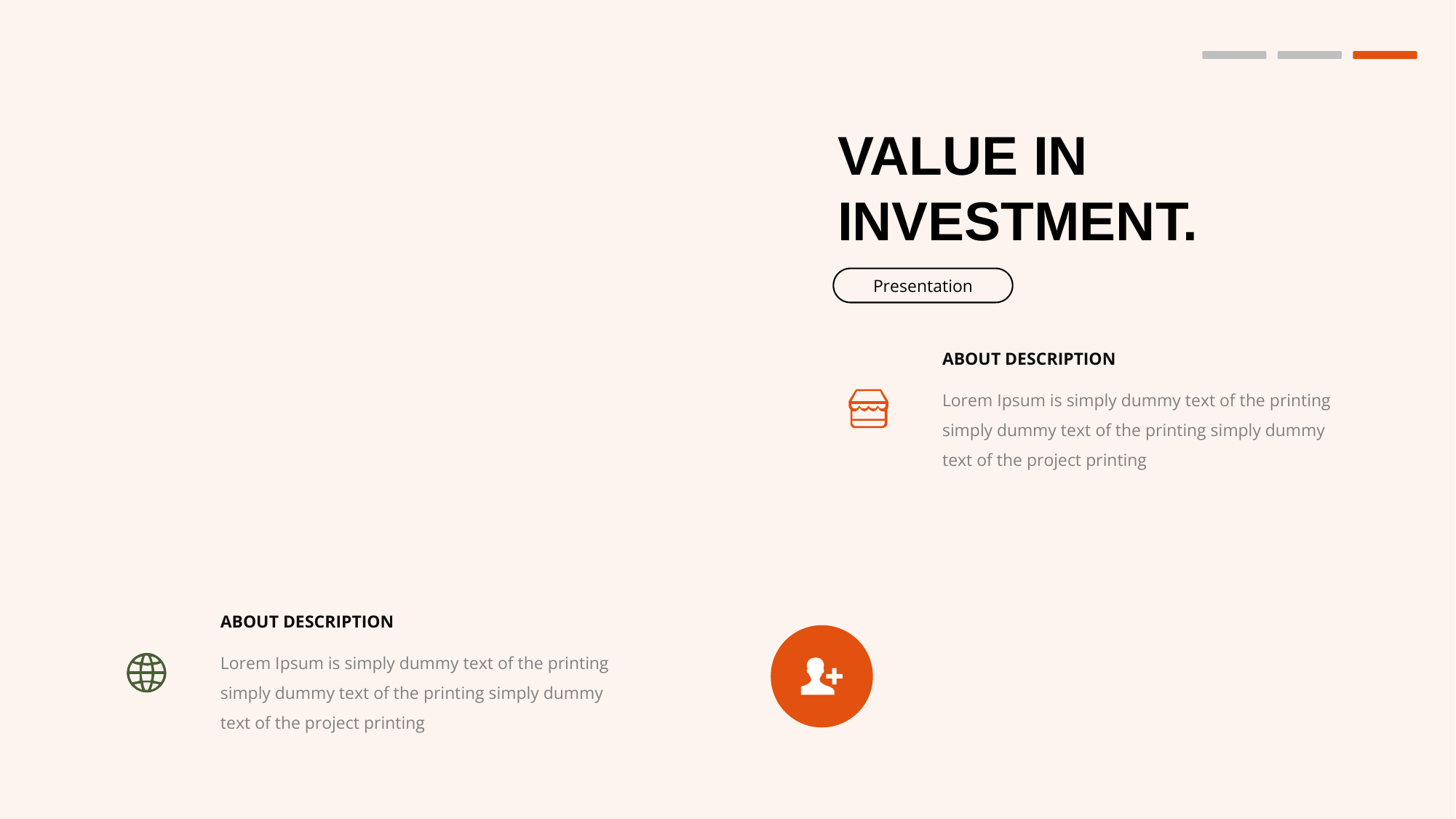

VALUE IN
INVESTMENT.

Presentation
ABOUT DESCRIPTION
Lorem Ipsum is simply dummy text of the printing simply dummy text of the printing simply dummy text of the project printing

ABOUT DESCRIPTION

Lorem Ipsum is simply dummy text of the printing simply dummy text of the printing simply dummy text of the project printing